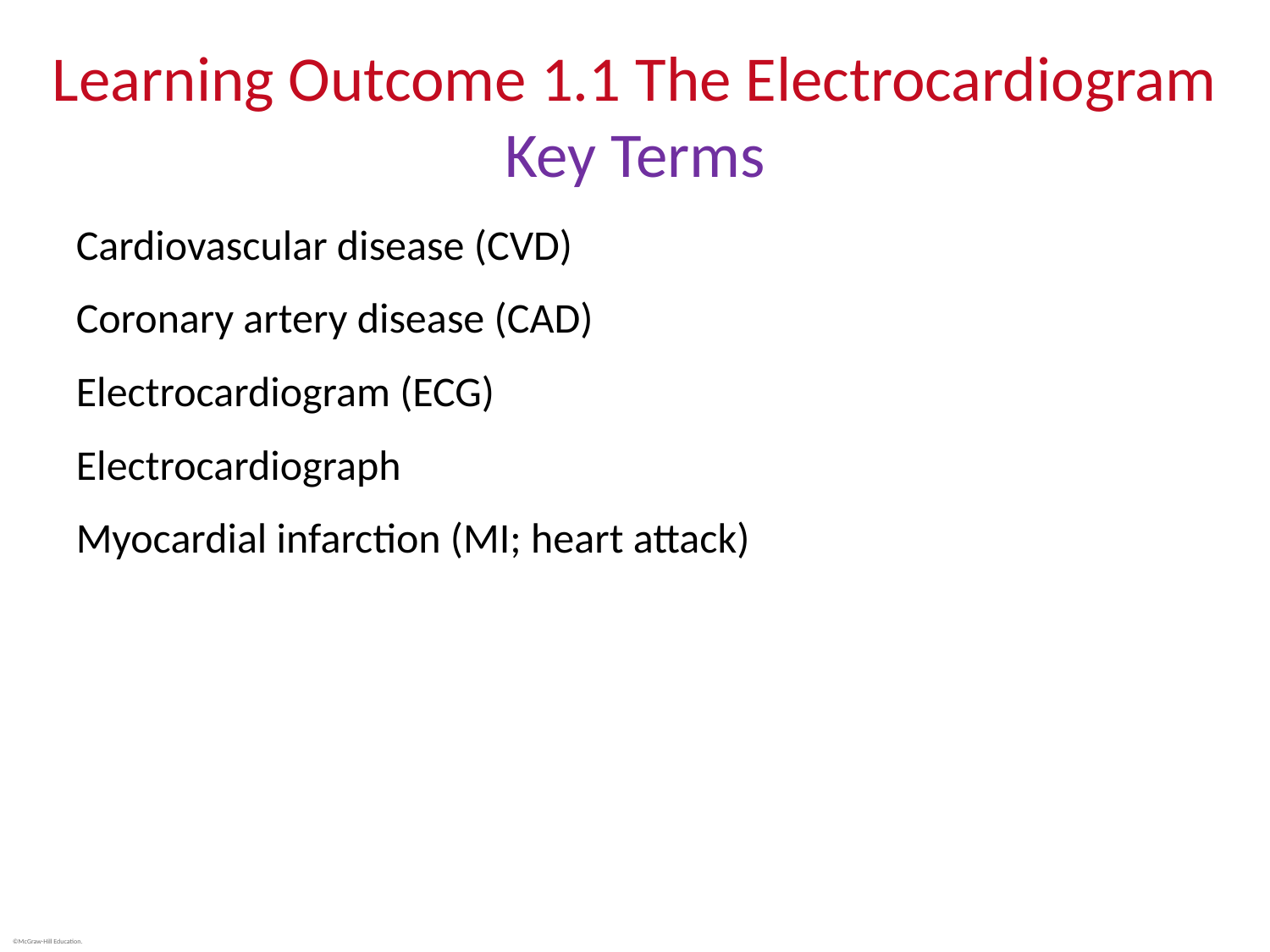

# Learning Outcome 1.1 The Electrocardiogram Key Terms
Cardiovascular disease (CVD)
Coronary artery disease (CAD)
Electrocardiogram (ECG)
Electrocardiograph
Myocardial infarction (MI; heart attack)